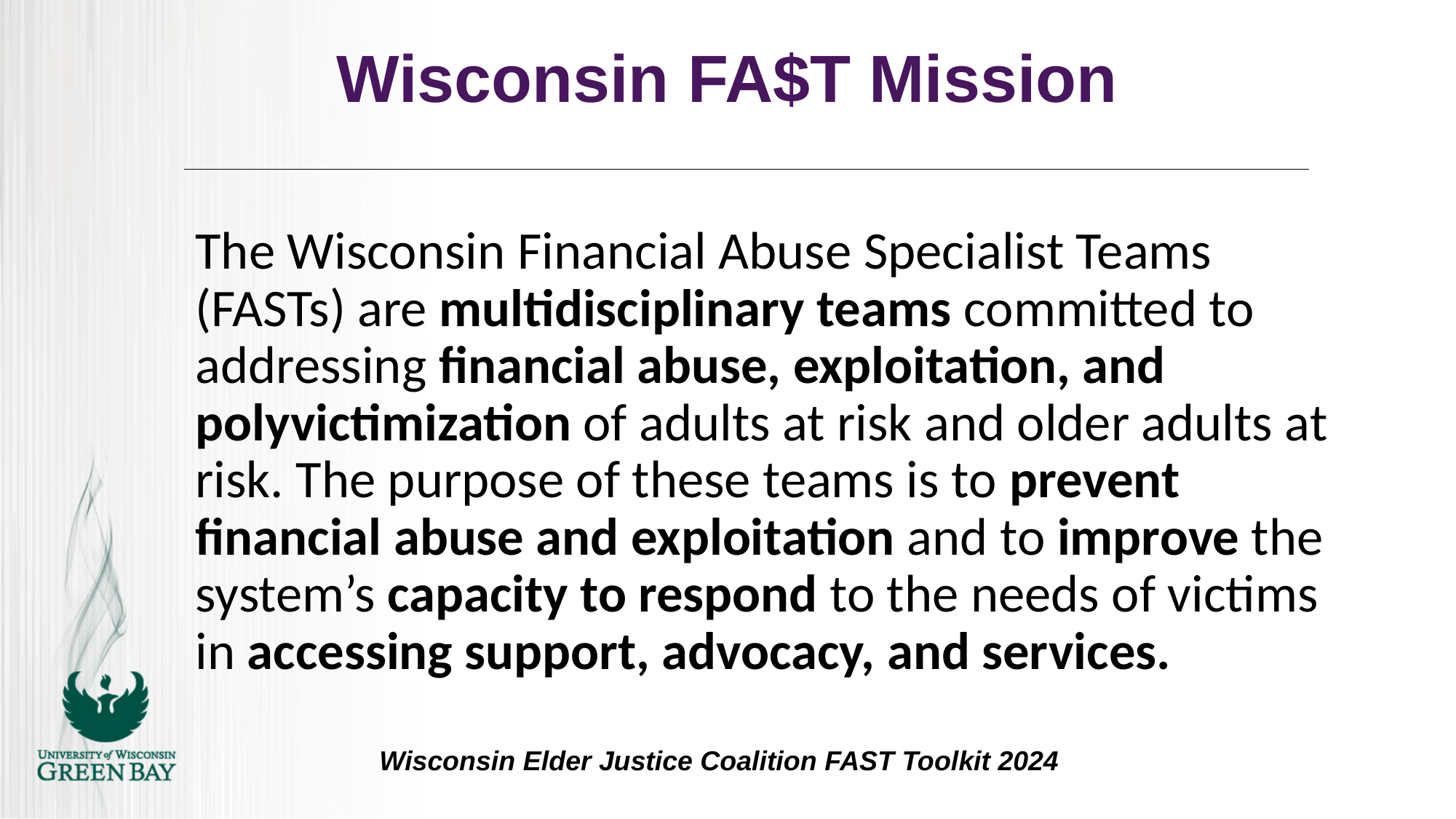

# Wisconsin FA$T Mission
The Wisconsin Financial Abuse Specialist Teams (FASTs) are multidisciplinary teams committed to addressing financial abuse, exploitation, and polyvictimization of adults at risk and older adults at risk. The purpose of these teams is to prevent financial abuse and exploitation and to improve the system’s capacity to respond to the needs of victims in accessing support, advocacy, and services.

Wisconsin Elder Justice Coalition FAST Toolkit 2024